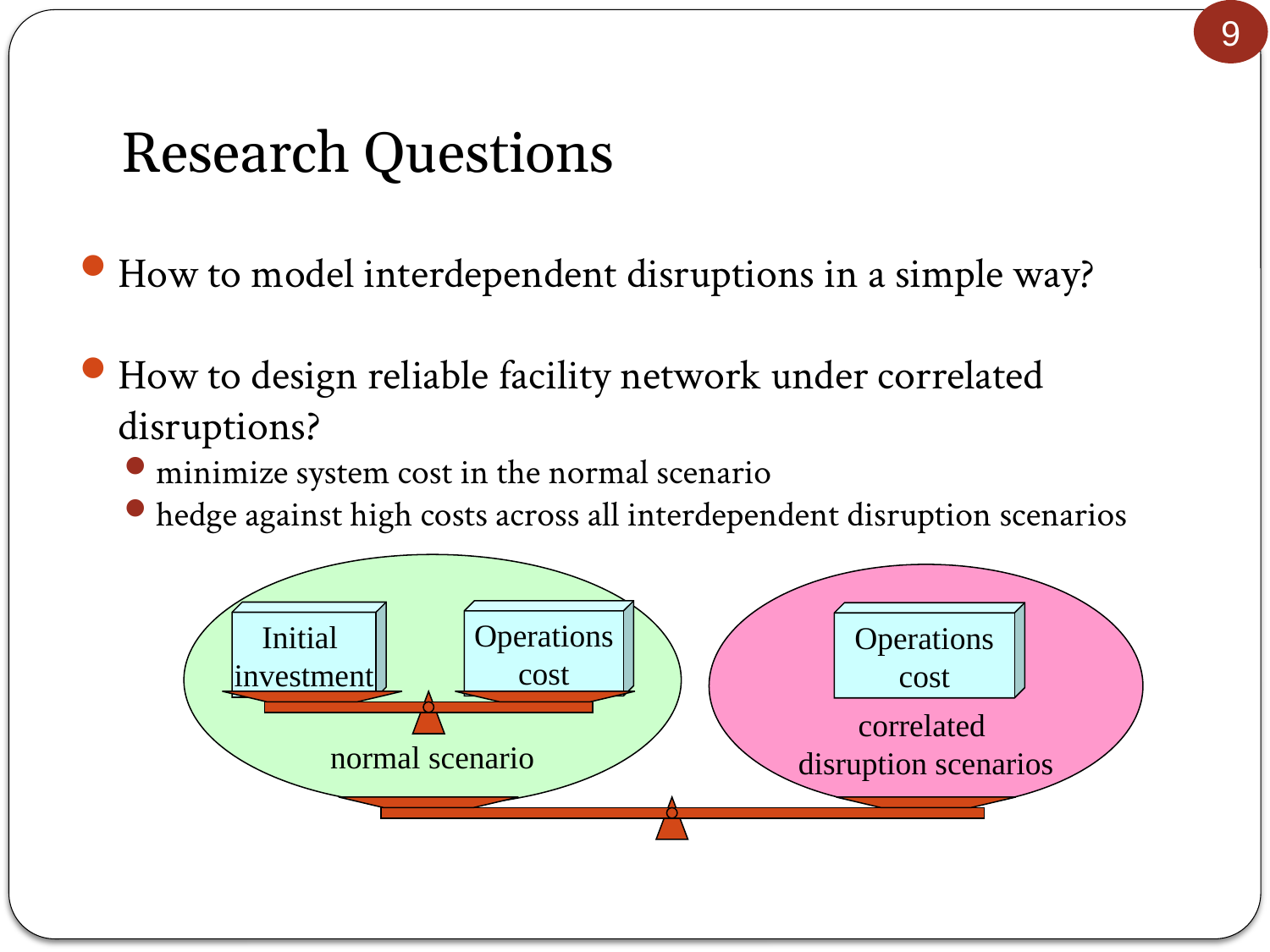

# Research Questions
How to model interdependent disruptions in a simple way?

How to design reliable facility network under correlated disruptions?
minimize system cost in the normal scenario
hedge against high costs across all interdependent disruption scenarios

normal scenario

correlated
disruption scenarios
Operations
cost
Initial
investment
Operations
cost